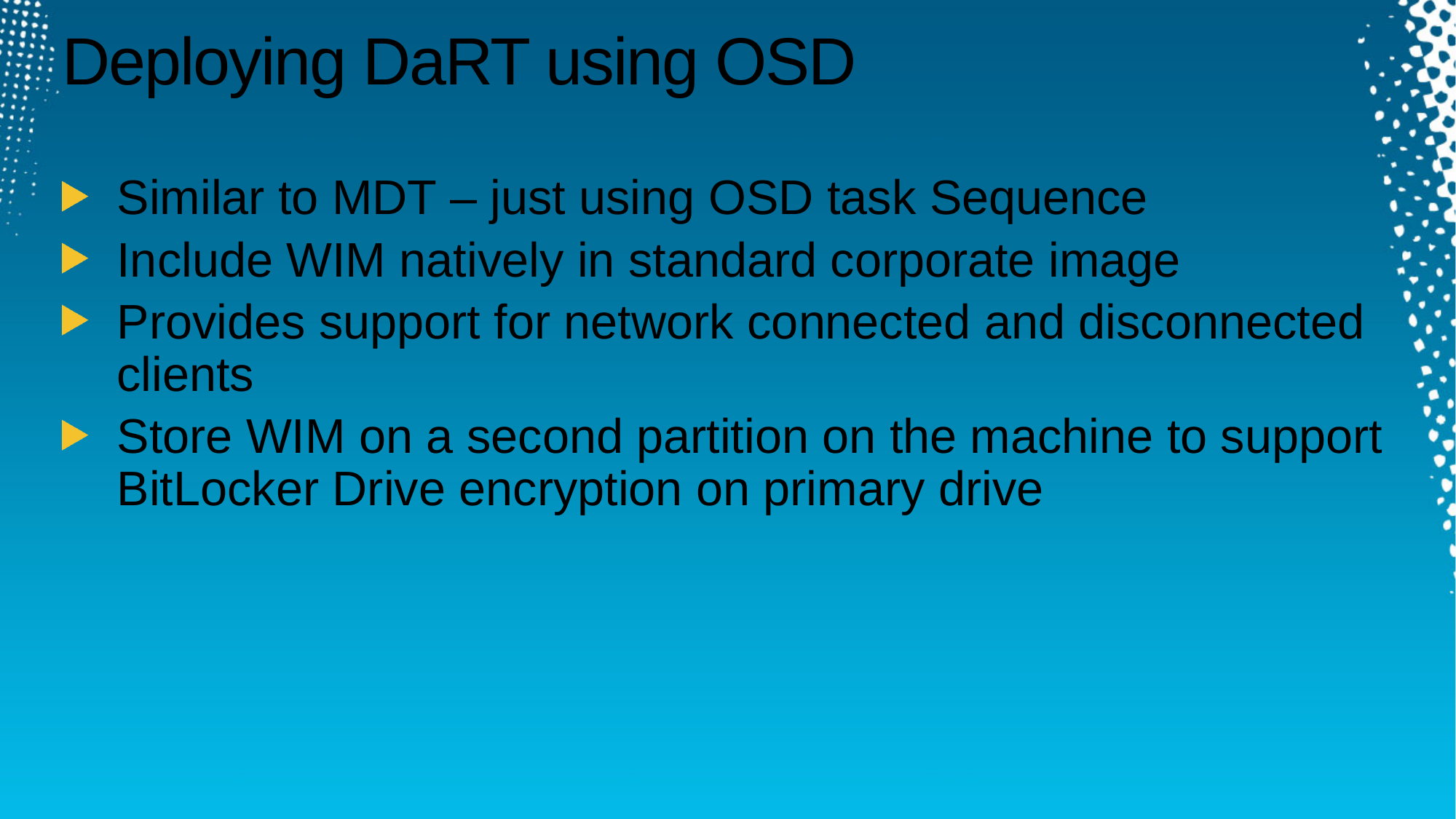

# Deploying DaRT using OSD
Similar to MDT – just using OSD task Sequence
Include WIM natively in standard corporate image
Provides support for network connected and disconnected clients
Store WIM on a second partition on the machine to support BitLocker Drive encryption on primary drive